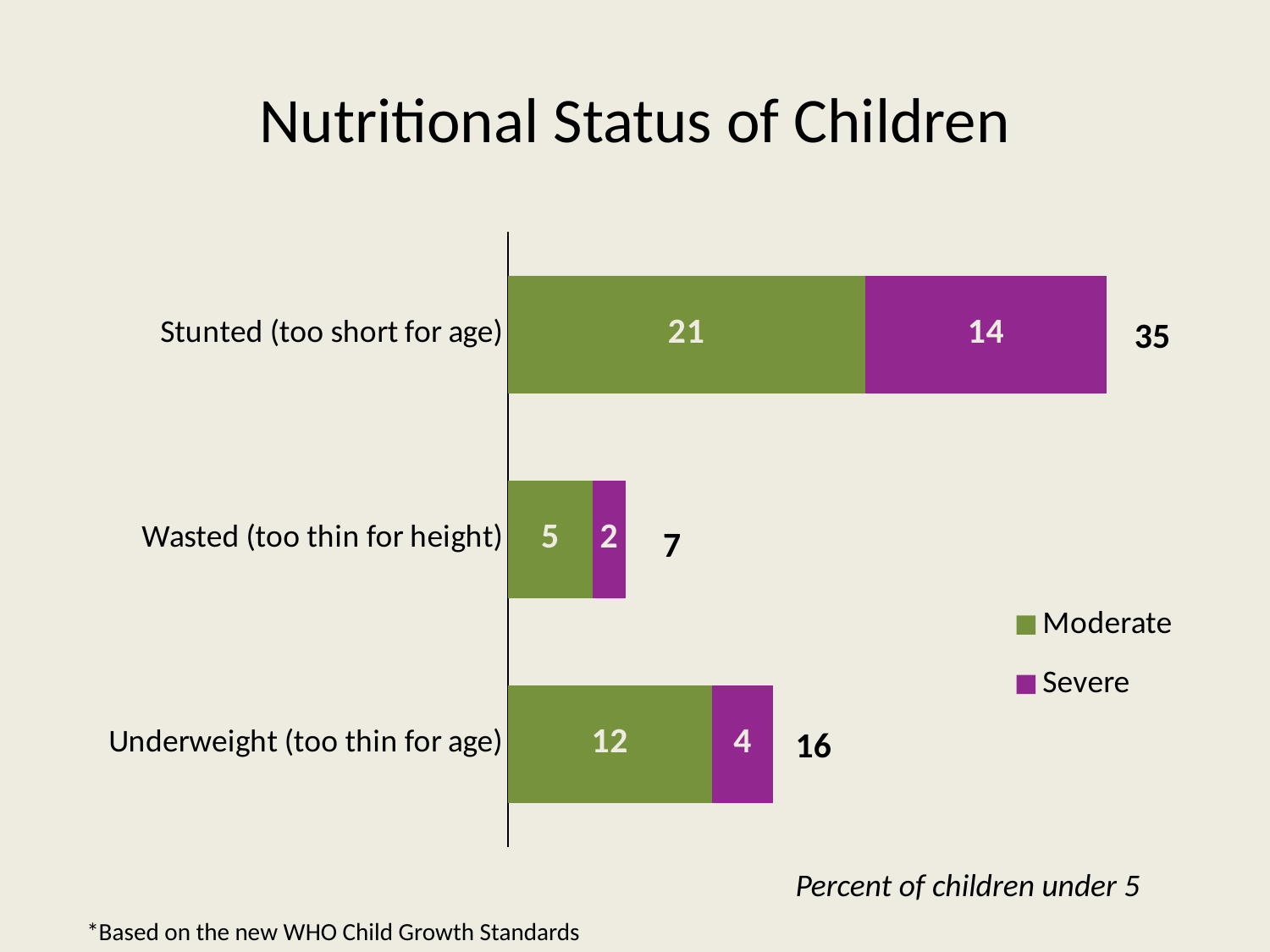

# Nutritional Status of Children

### Chart

| Category | Moderate | Severe |
|---|---|---|
| Underweight (too thin for age) | 12.0 | 3.6 |
| Wasted (too thin for height) | 5.0 | 1.9000000000000001 |
| Stunted (too short for age) | 21.0 | 14.2 |
35
7
16
Percent of children under 5
*Based on the new WHO Child Growth Standards